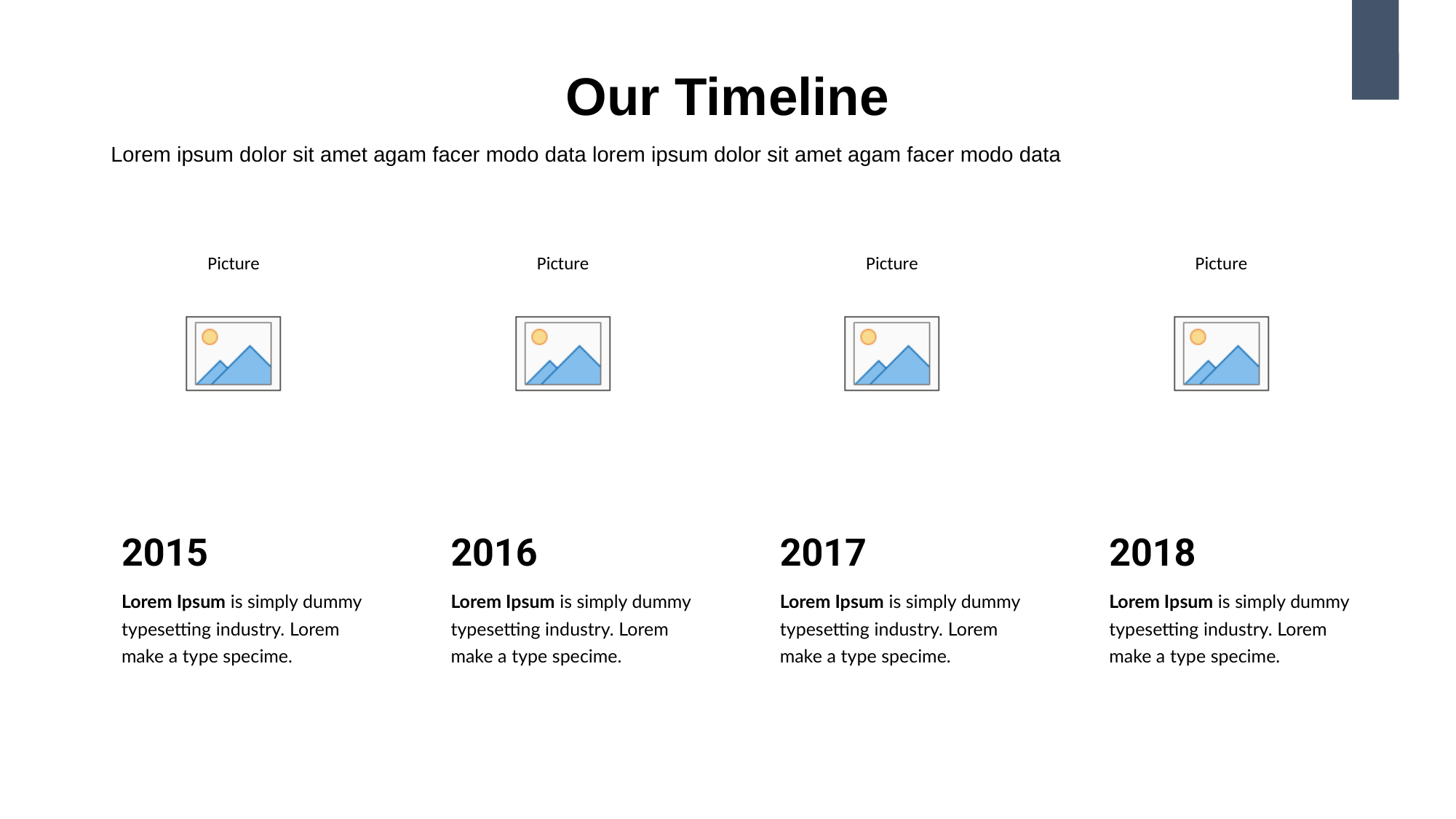

Our Timeline
15
Lorem ipsum dolor sit amet agam facer modo data lorem ipsum dolor sit amet agam facer modo data

2015
Lorem Ipsum is simply dummy typesetting industry. Lorem make a type specime.
2016
Lorem Ipsum is simply dummy typesetting industry. Lorem make a type specime.
2017
Lorem Ipsum is simply dummy typesetting industry. Lorem make a type specime.
2018
Lorem Ipsum is simply dummy typesetting industry. Lorem make a type specime.